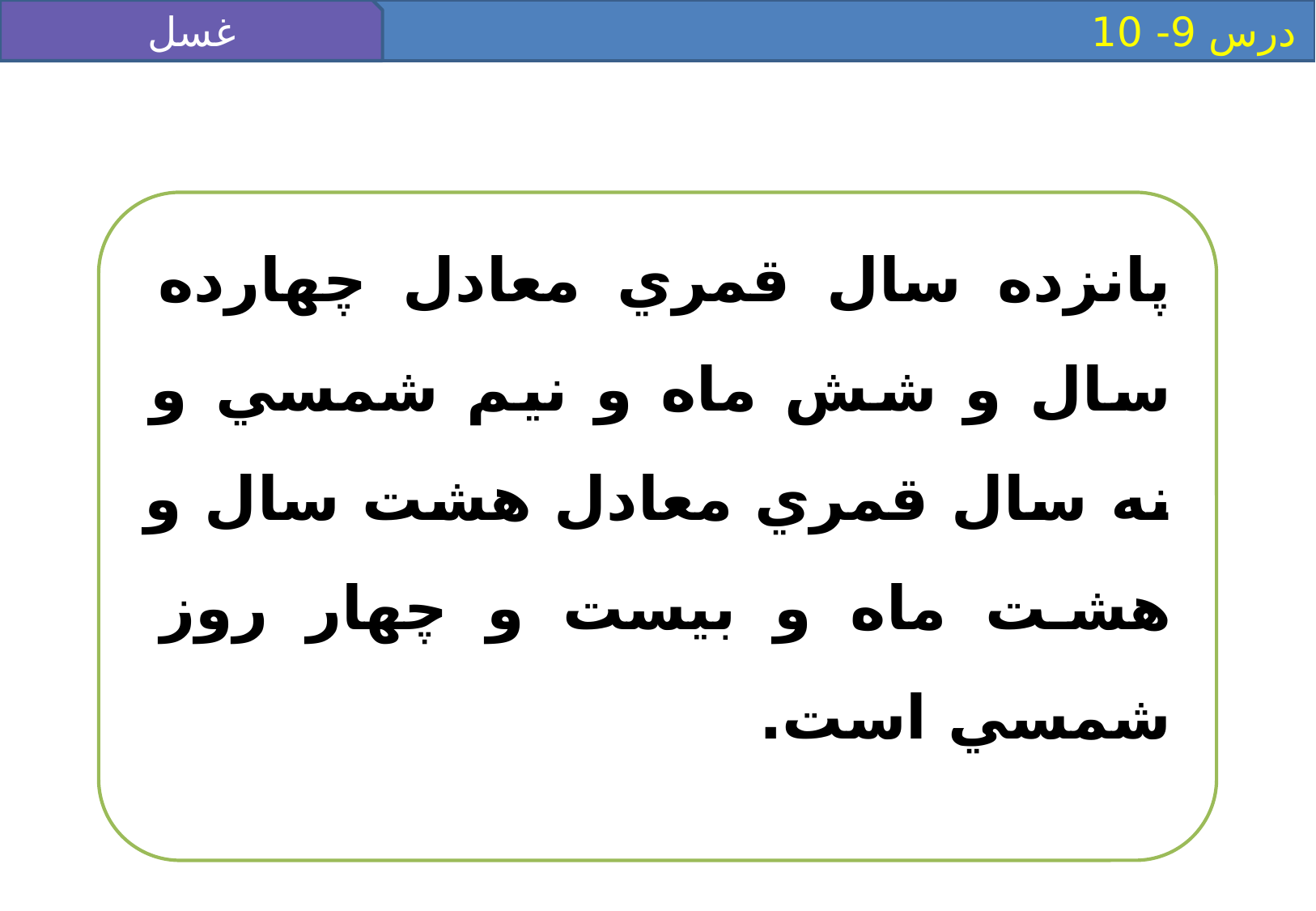

غسل
 درس 9- 10

پانزده سال قمري معادل چهارده سال و شش ماه و نيم شمسي و نه سال قمري معادل هشت سال و هشت ماه و بيست و چهار روز شمسي است.